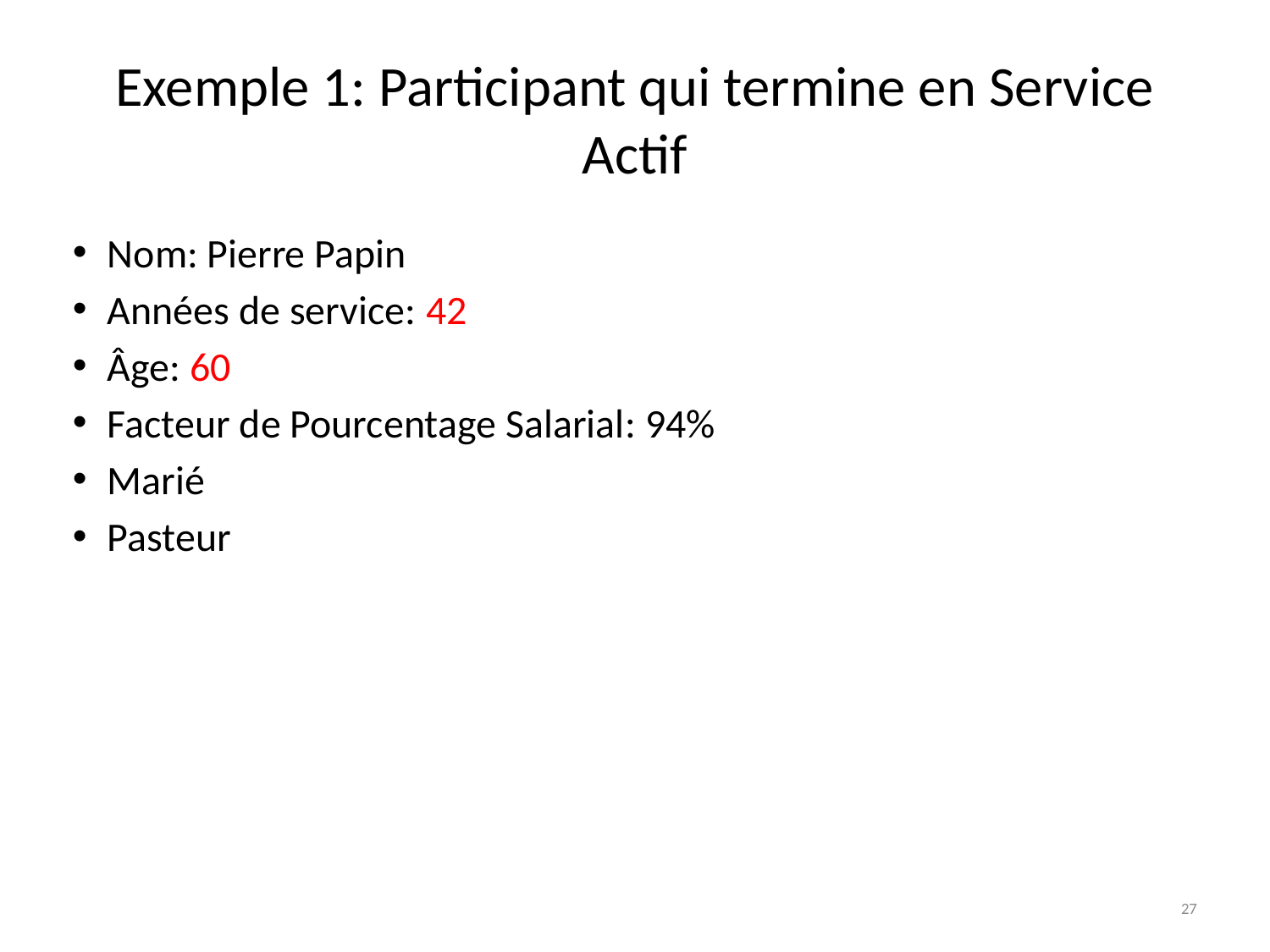

# Exemple 1: Participant qui termine en Service Actif
Nom: Pierre Papin
Années de service: 42
Âge: 60
Facteur de Pourcentage Salarial: 94%
Marié
Pasteur
27